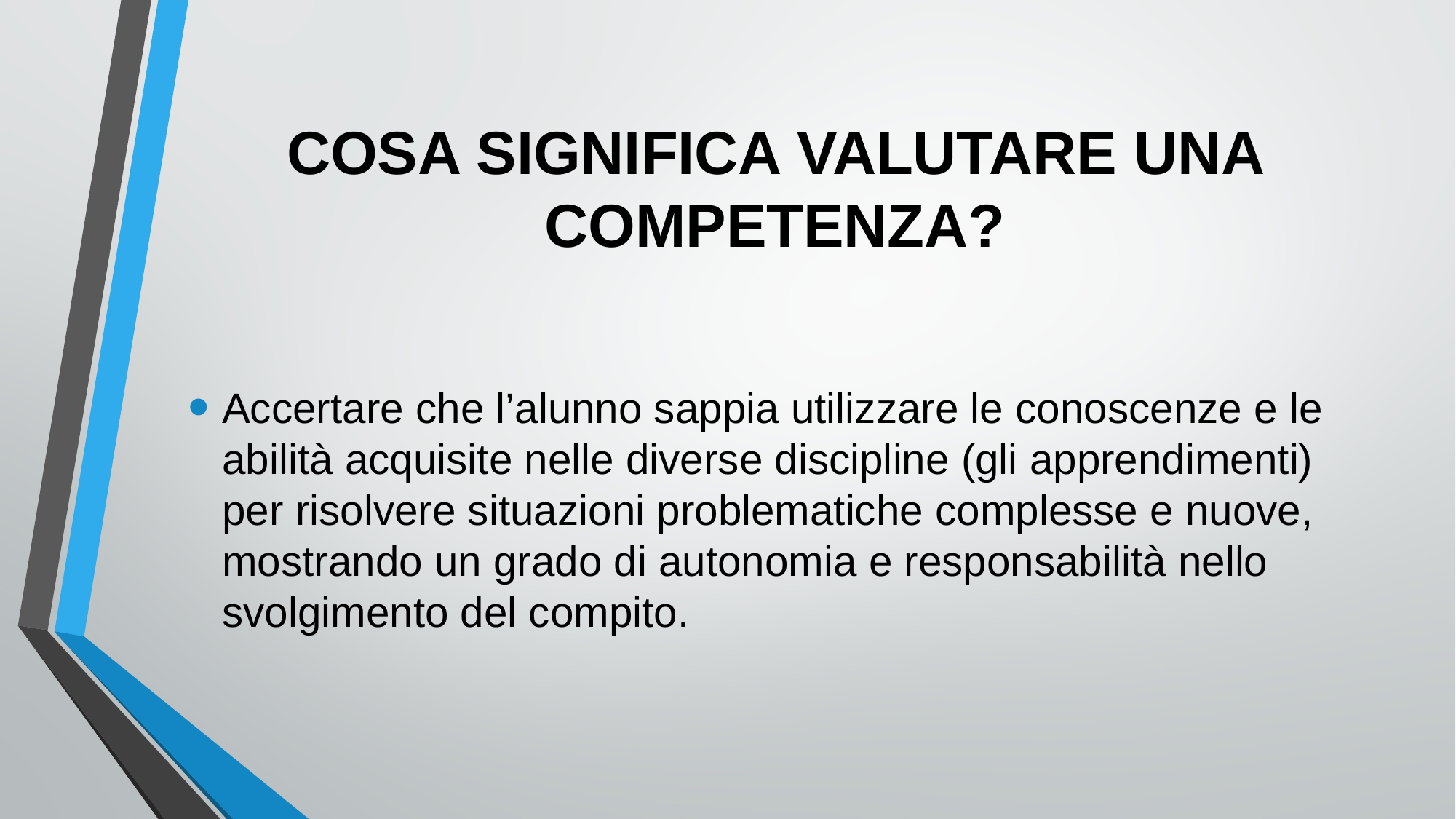

# COSA SIGNIFICA VALUTARE UNA COMPETENZA?

Accertare che l’alunno sappia utilizzare le conoscenze e le abilità acquisite nelle diverse discipline (gli apprendimenti) per risolvere situazioni problematiche complesse e nuove, mostrando un grado di autonomia e responsabilità nello svolgimento del compito.